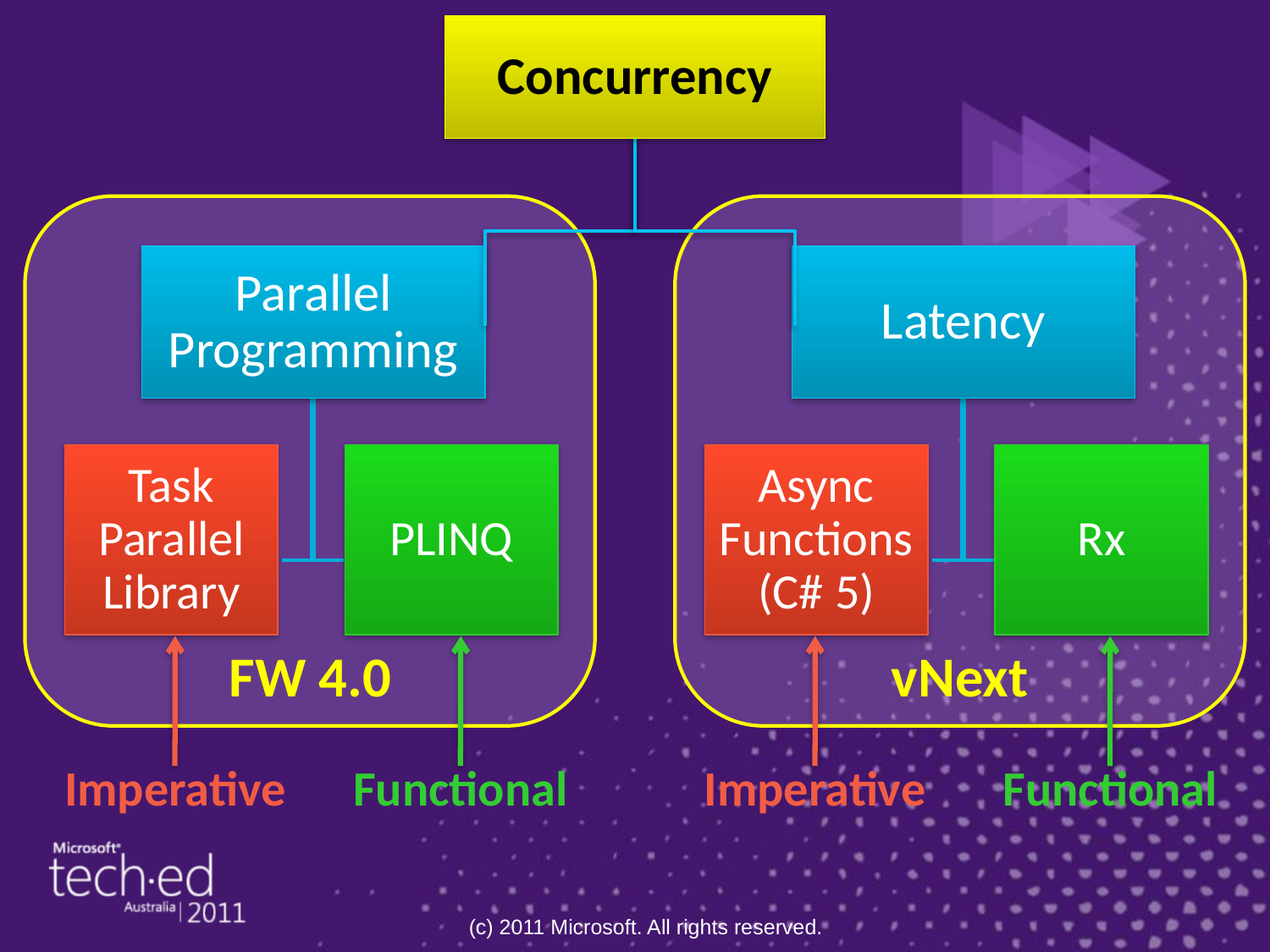

Concurrency

Parallel Programming
Latency

PLINQ
Rx
Task Parallel Library
Async Functions (C# 5)
FW 4.0
vNext
Imperative
Functional
Imperative
Functional
(c) 2011 Microsoft. All rights reserved.